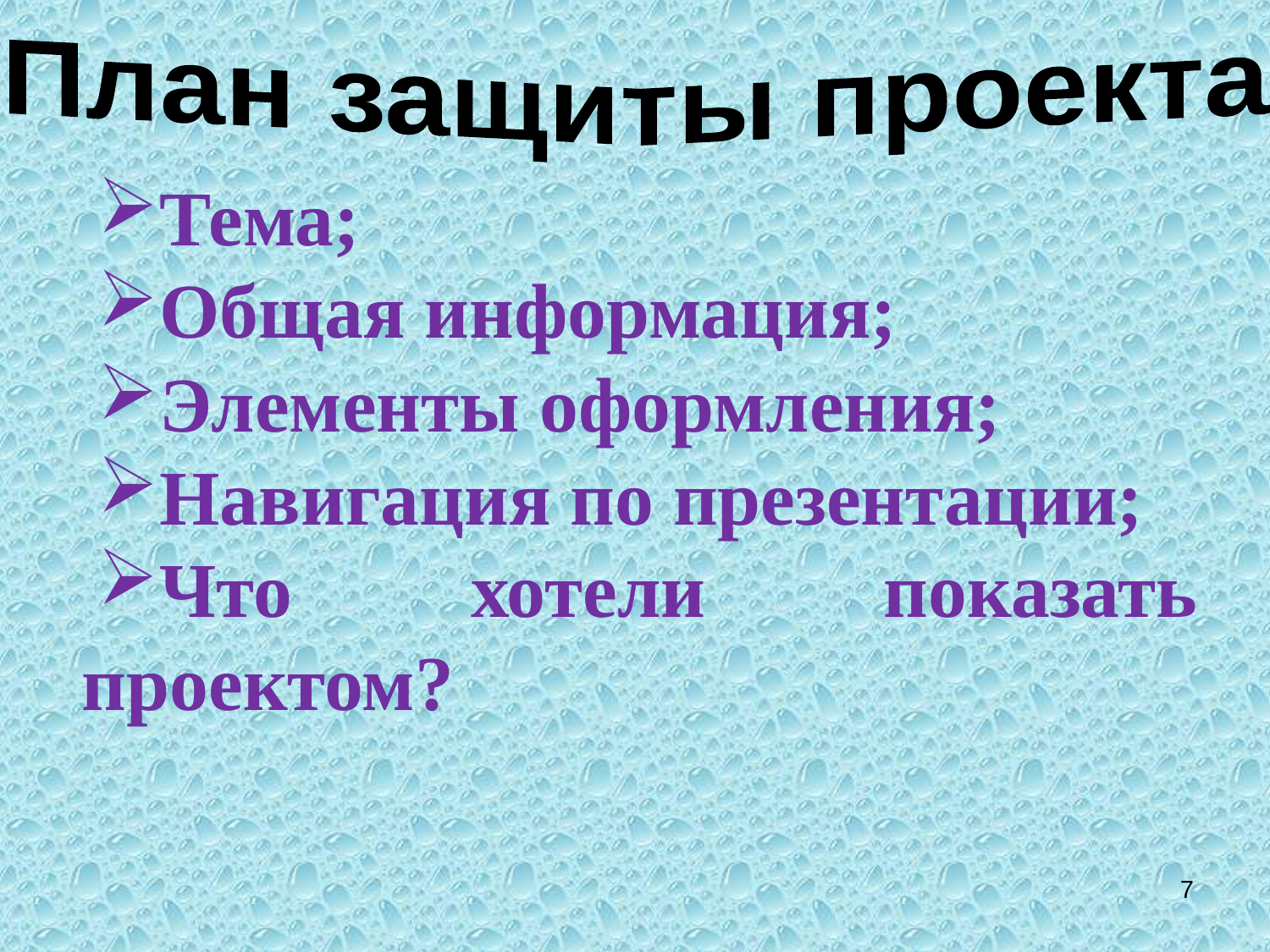

План защиты проекта
Тема;
Общая информация;
Элементы оформления;
Навигация по презентации;
Что хотели показать проектом?
7